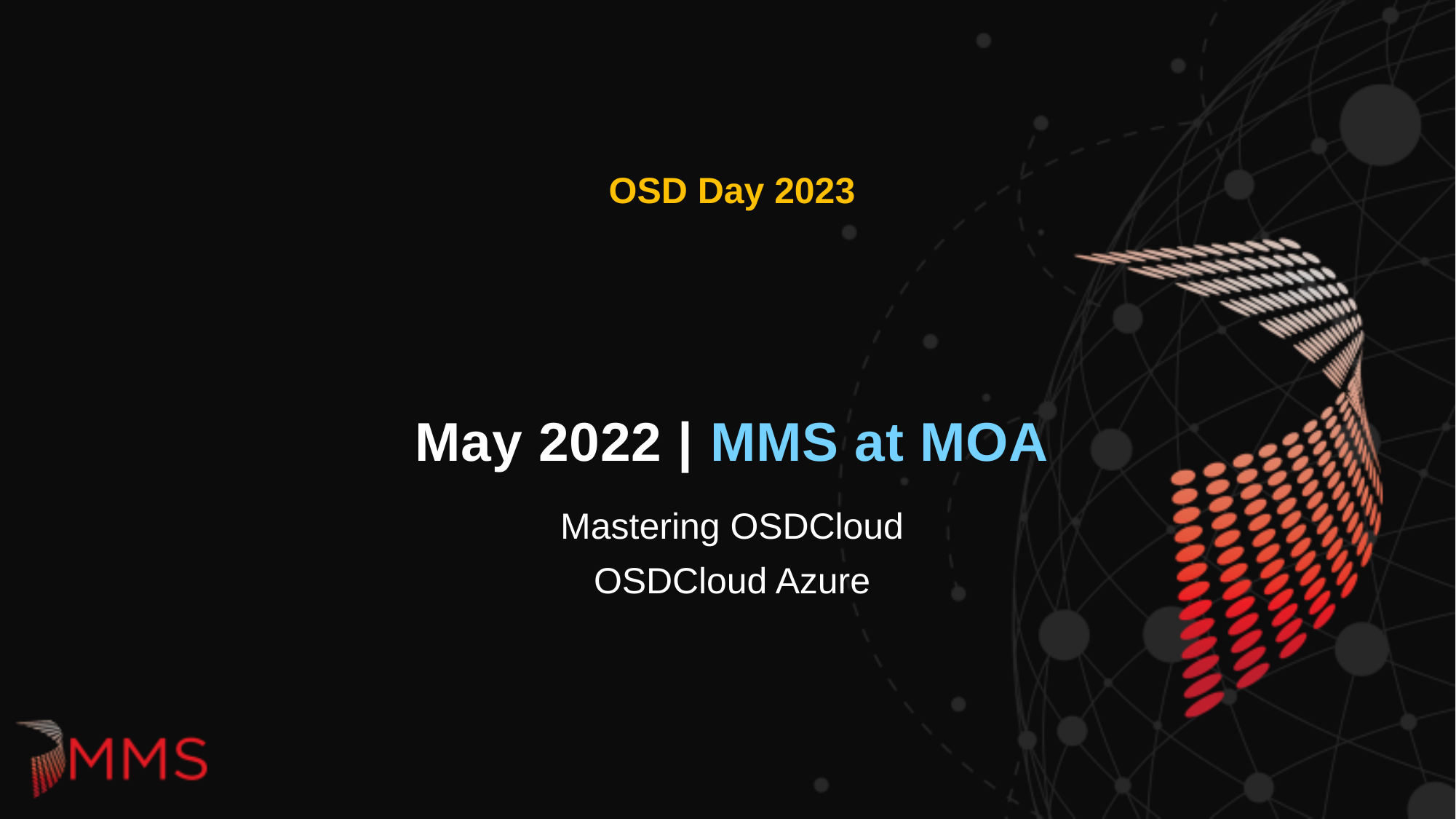

OSD Day 2023
# May 2022 | MMS at MOA
Mastering OSDCloud
OSDCloud Azure